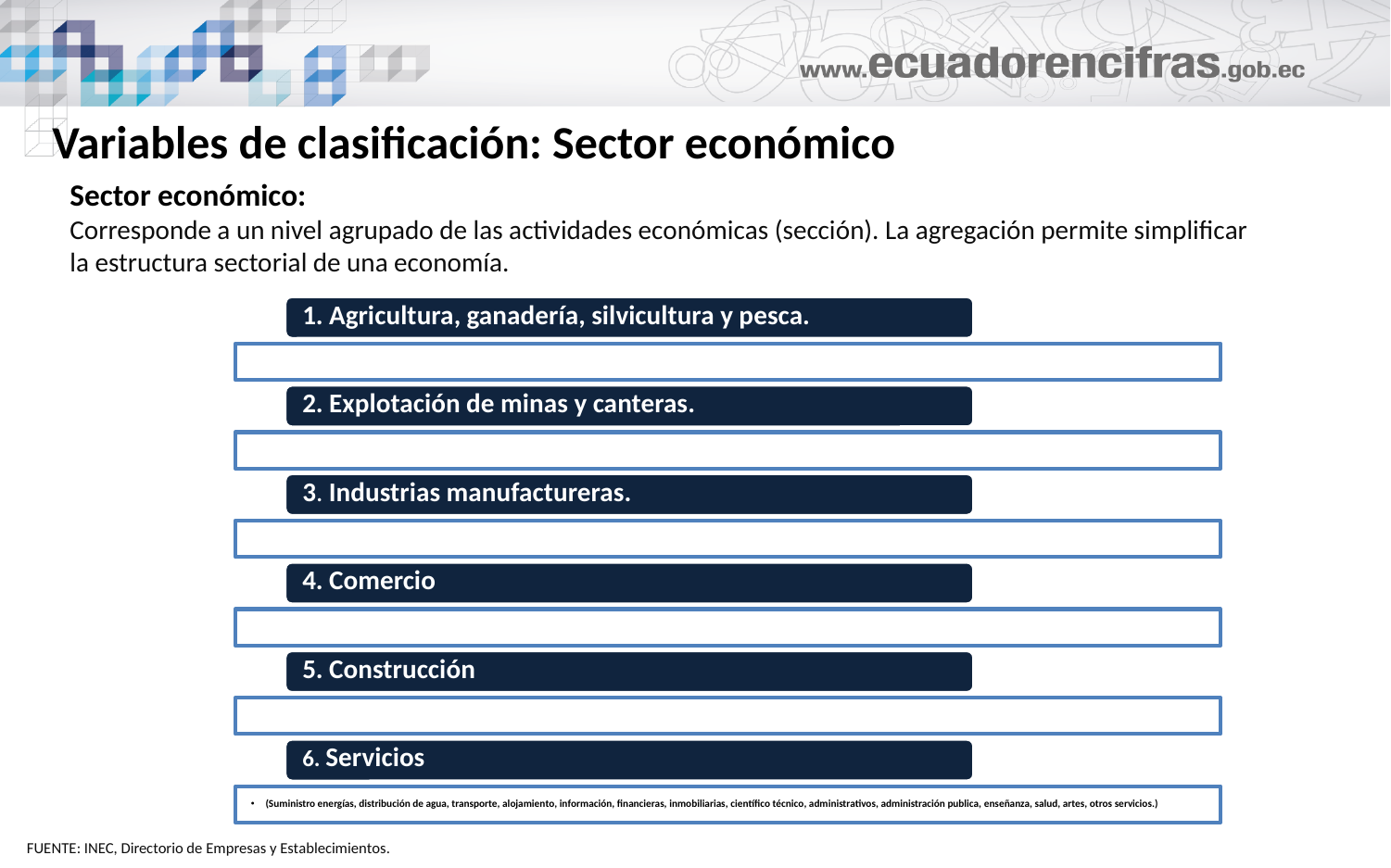

# Variables de clasificación: Sector económico
Sector económico:
Corresponde a un nivel agrupado de las actividades económicas (sección). La agregación permite simplificar la estructura sectorial de una economía.
1. Agricultura, ganadería, silvicultura y pesca.
6. Servicios
2. Explotación de minas y canteras.
3. Industrias manufactureras.
4. Comercio
(Suministro energías, distribución de agua, transporte, alojamiento, información, financieras, inmobiliarias, científico técnico, administrativos, administración publica, enseñanza, salud, artes, otros servicios.)
5. Construcción

FUENTE: INEC, Directorio de Empresas y Establecimientos.